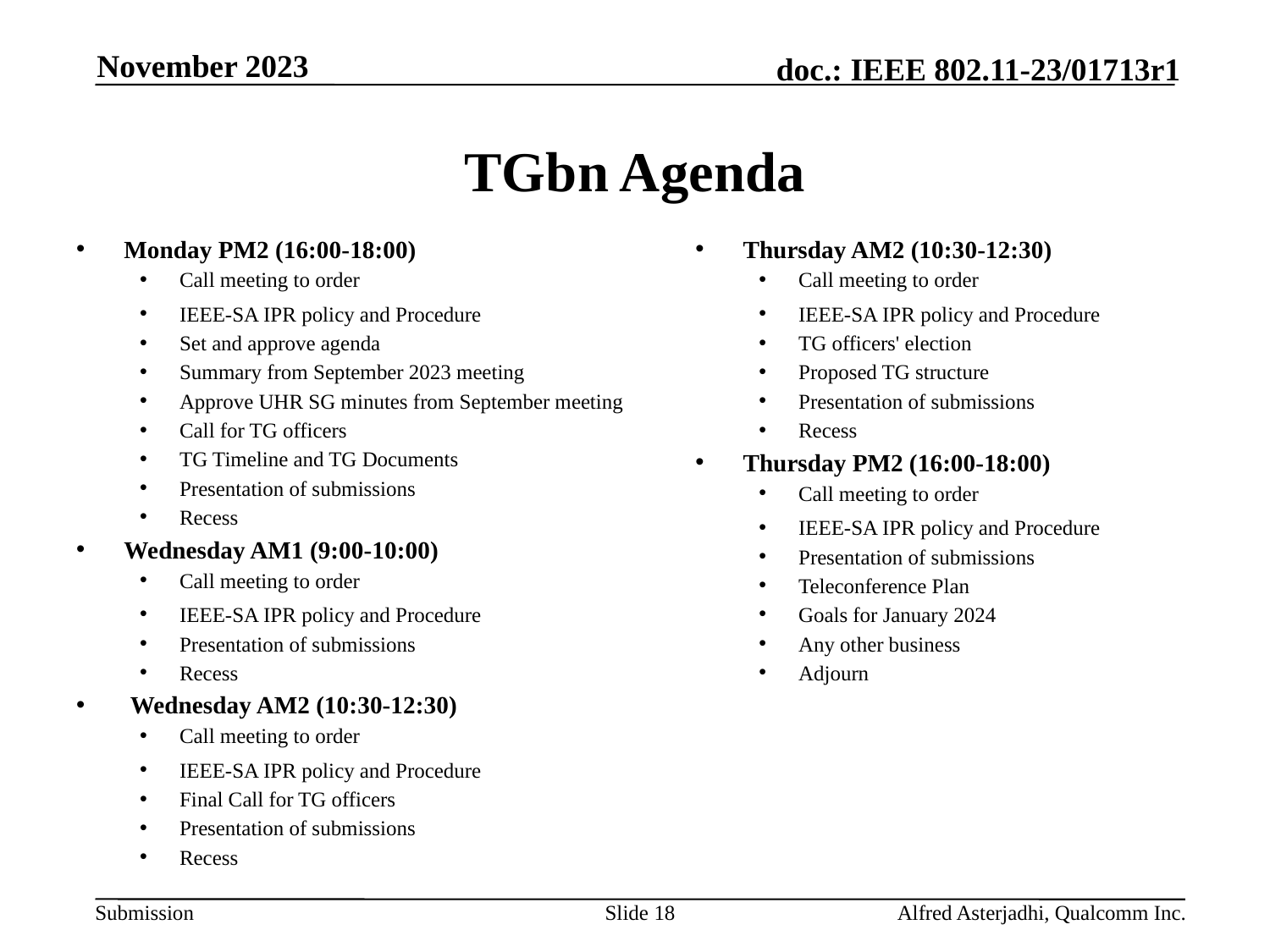

November 2023
# TGbn Agenda
Thursday AM2 (10:30-12:30)
Call meeting to order
IEEE-SA IPR policy and Procedure
TG officers' election
Proposed TG structure
Presentation of submissions
Recess
Thursday PM2 (16:00-18:00)
Call meeting to order
IEEE-SA IPR policy and Procedure
Presentation of submissions
Teleconference Plan
Goals for January 2024
Any other business
Adjourn
Monday PM2 (16:00-18:00)
Call meeting to order
IEEE-SA IPR policy and Procedure
Set and approve agenda
Summary from September 2023 meeting
Approve UHR SG minutes from September meeting
Call for TG officers
TG Timeline and TG Documents
Presentation of submissions
Recess
Wednesday AM1 (9:00-10:00)
Call meeting to order
IEEE-SA IPR policy and Procedure
Presentation of submissions
Recess
 Wednesday AM2 (10:30-12:30)
Call meeting to order
IEEE-SA IPR policy and Procedure
Final Call for TG officers
Presentation of submissions
Recess
Slide 18
Alfred Asterjadhi, Qualcomm Inc.